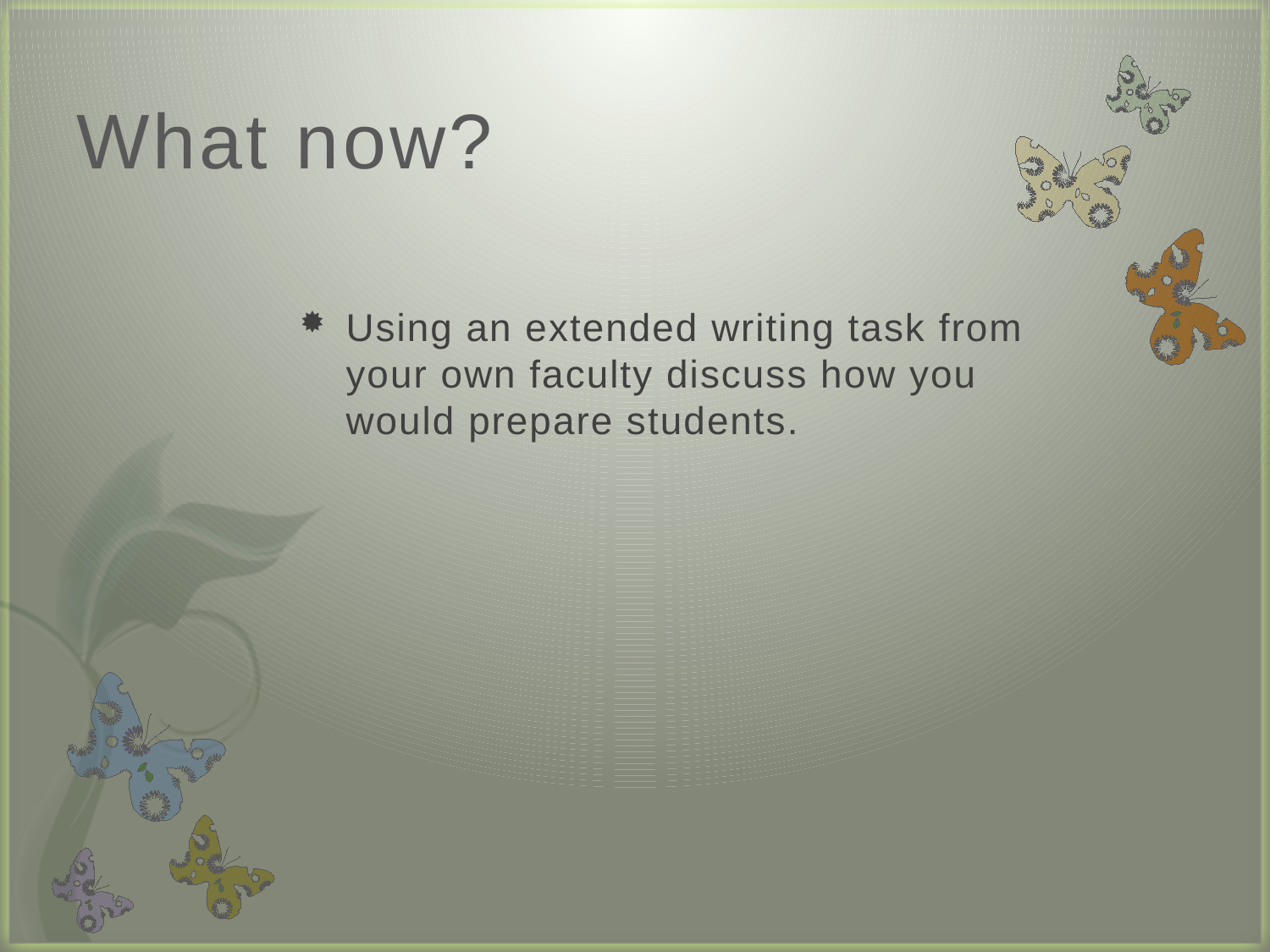

# What now?
Using an extended writing task from your own faculty discuss how you would prepare students.